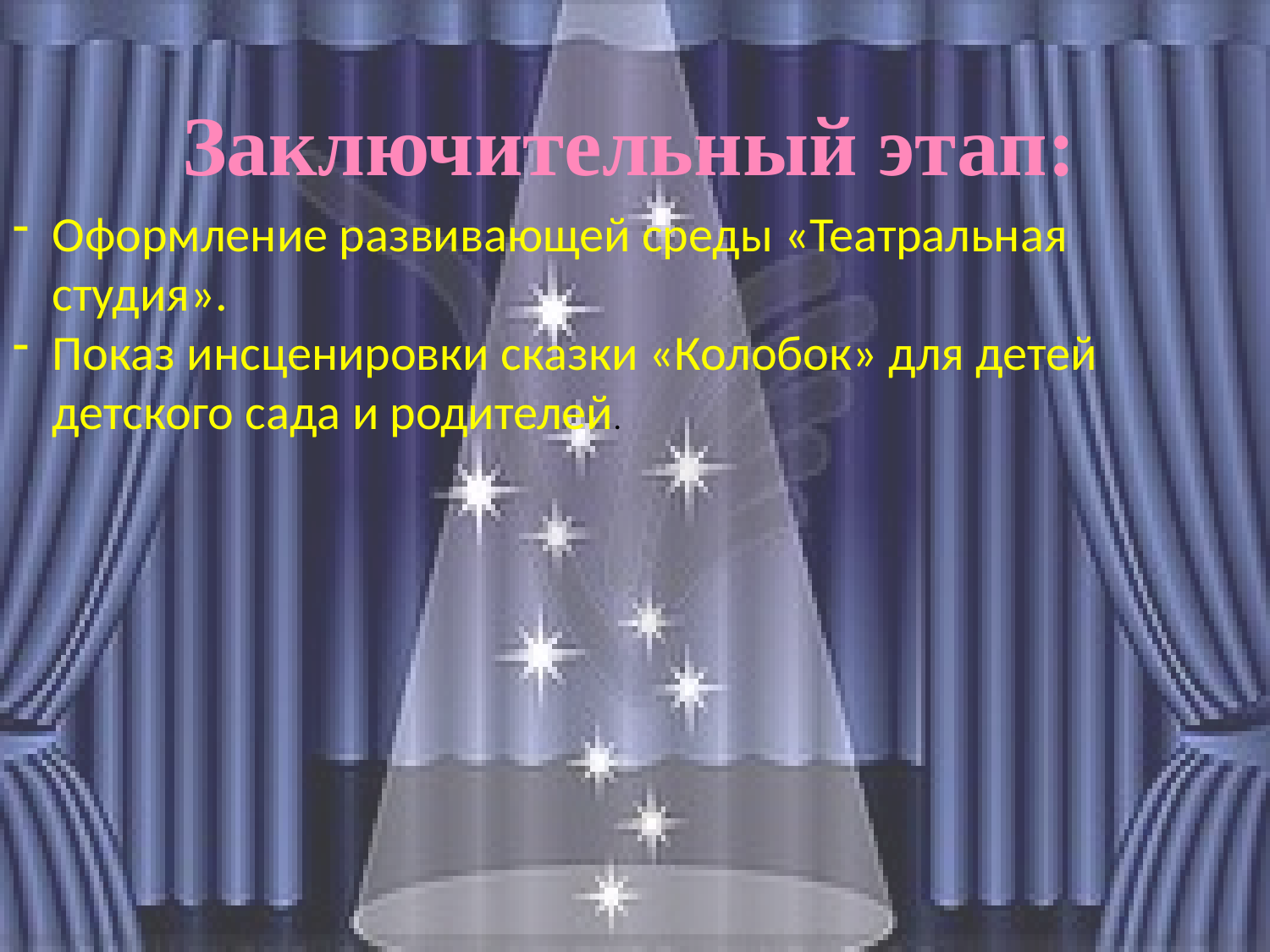

# Заключительный этап:
Оформление развивающей среды «Театральная студия».
Показ инсценировки сказки «Колобок» для детей детского сада и родителей.